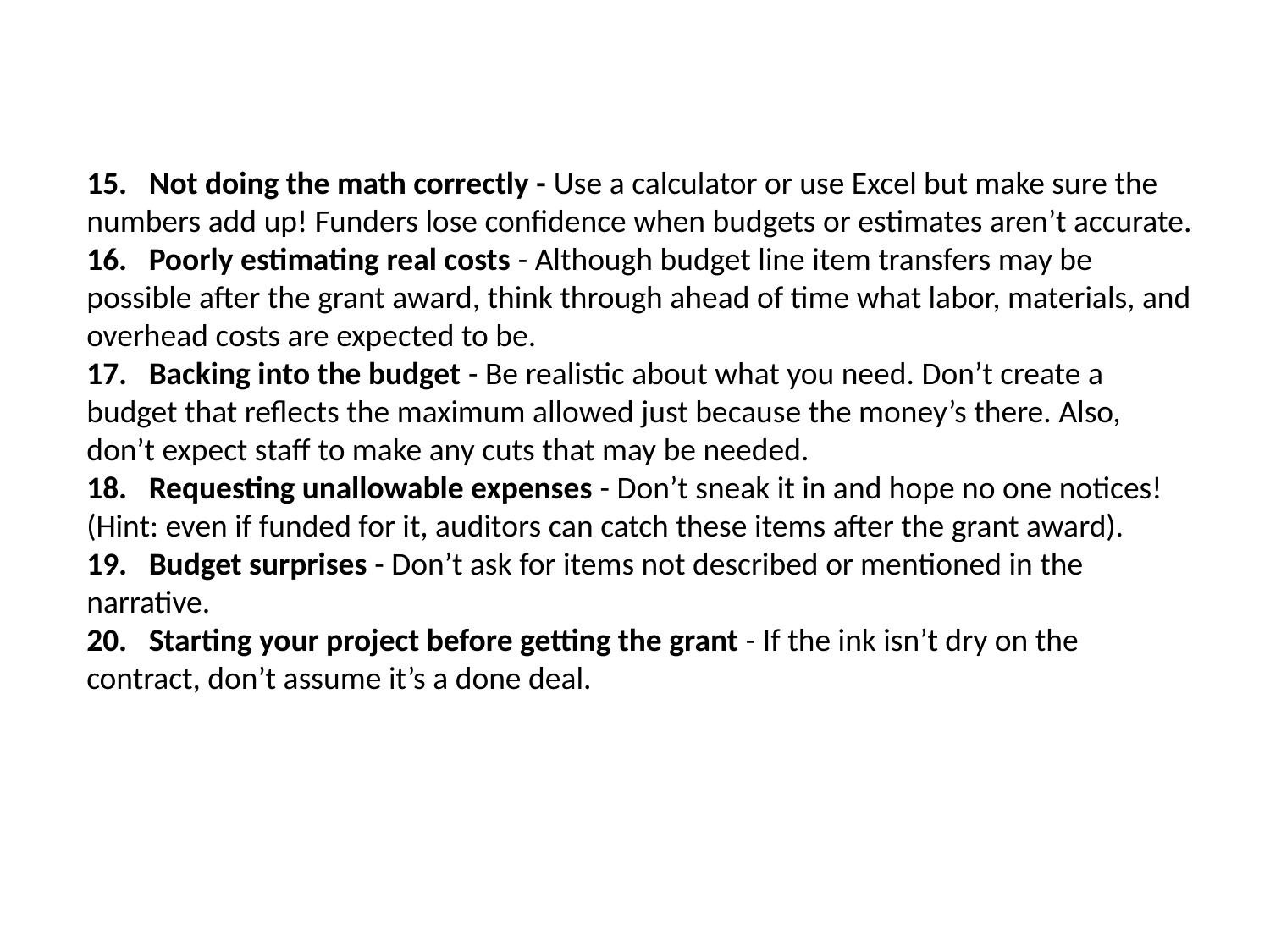

15.   Not doing the math correctly - Use a calculator or use Excel but make sure the numbers add up! Funders lose confidence when budgets or estimates aren’t accurate.
16.   Poorly estimating real costs - Although budget line item transfers may be possible after the grant award, think through ahead of time what labor, materials, and overhead costs are expected to be.
17.   Backing into the budget - Be realistic about what you need. Don’t create a budget that reflects the maximum allowed just because the money’s there. Also, don’t expect staff to make any cuts that may be needed.
18.   Requesting unallowable expenses - Don’t sneak it in and hope no one notices! (Hint: even if funded for it, auditors can catch these items after the grant award).
19.   Budget surprises - Don’t ask for items not described or mentioned in the narrative.
20.   Starting your project before getting the grant - If the ink isn’t dry on the contract, don’t assume it’s a done deal.